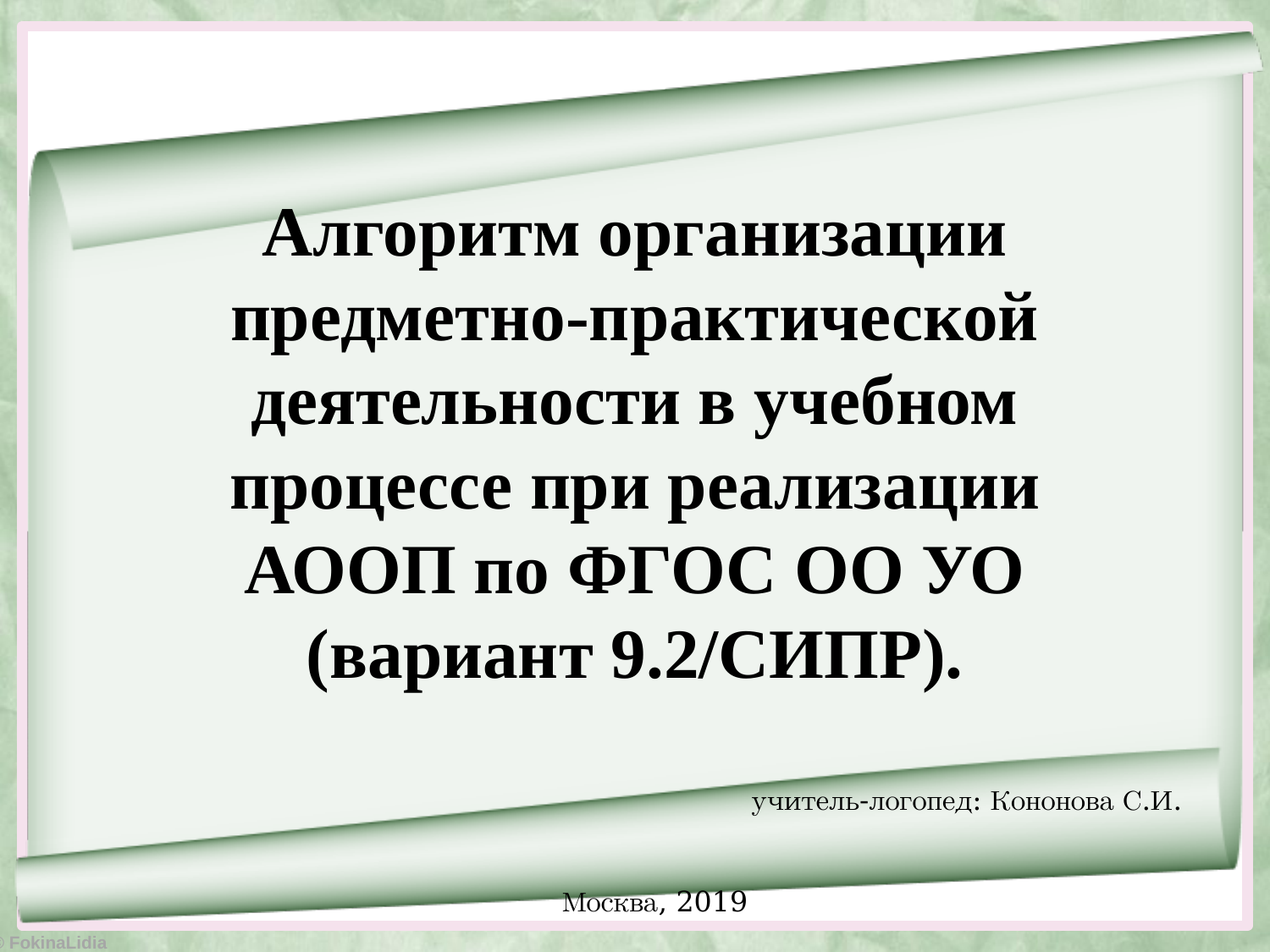

Алгоритм организации предметно-практической деятельности в учебном процессе при реализации АООП по ФГОС ОО УО (вариант 9.2/СИПР).
учитель-логопед: Кононова С.И.

Москва, 2019